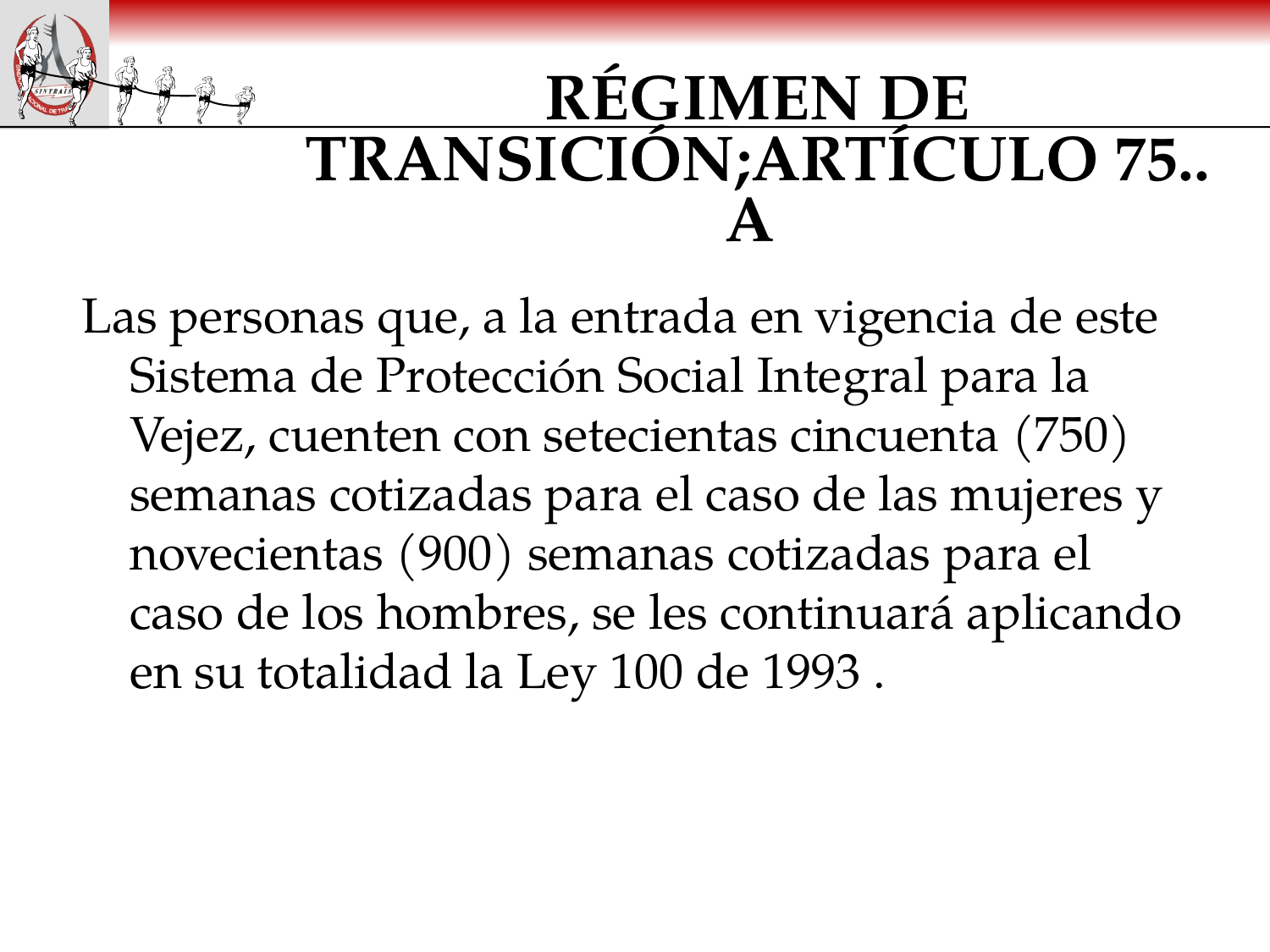

# RÉGIMEN DE TRANSICIÓN;ARTÍCULO 75.. A

Las personas que, a la entrada en vigencia de este Sistema de Protección Social Integral para la Vejez, cuenten con setecientas cincuenta (750) semanas cotizadas para el caso de las mujeres y novecientas (900) semanas cotizadas para el caso de los hombres, se les continuará aplicando en su totalidad la Ley 100 de 1993 .